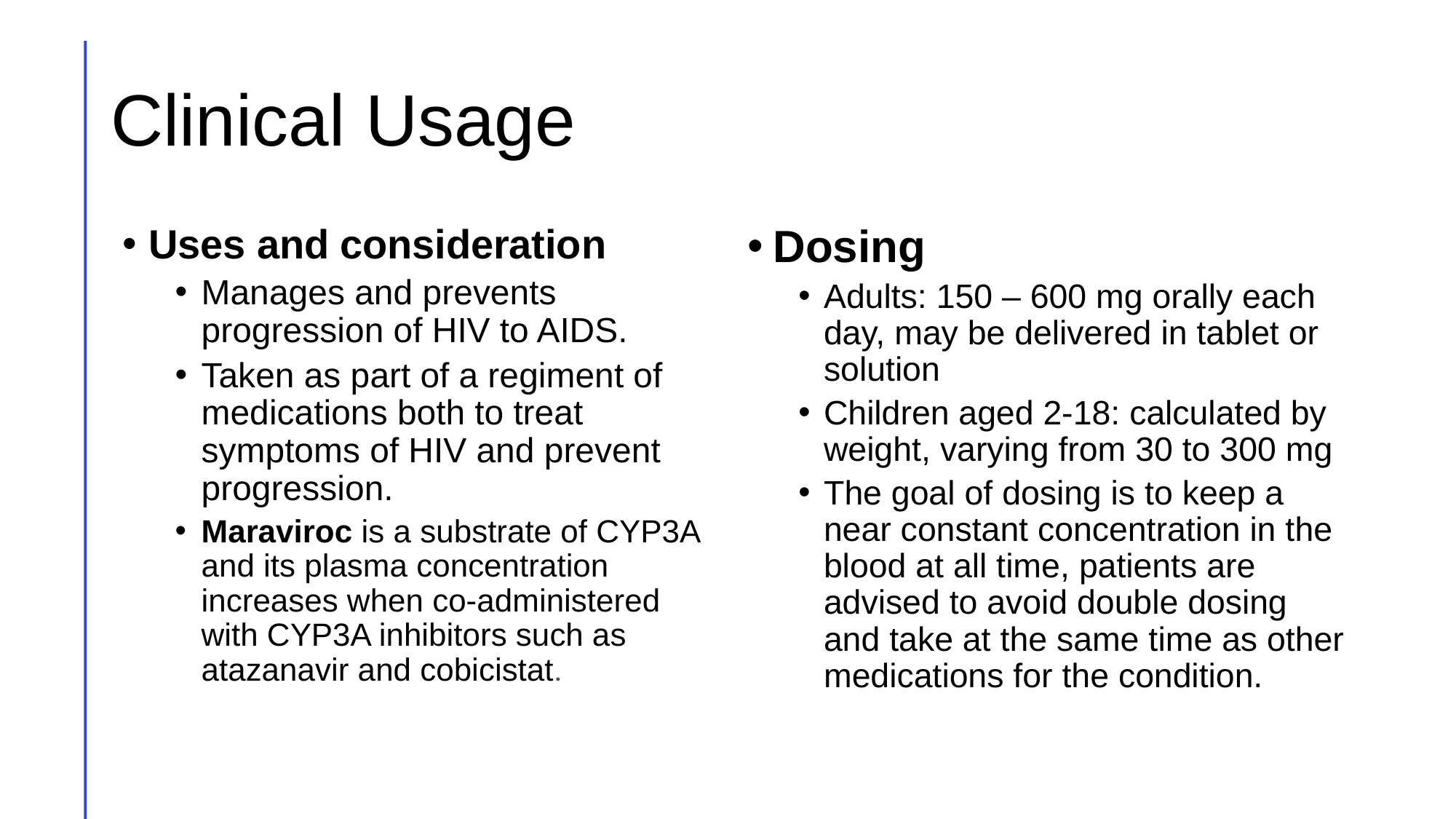

# Clinical Usage
Uses and consideration
Manages and prevents progression of HIV to AIDS.
Taken as part of a regiment of medications both to treat symptoms of HIV and prevent progression.
Maraviroc is a substrate of CYP3A and its plasma concentration increases when co-administered with CYP3A inhibitors such as atazanavir and cobicistat.

Dosing
Adults: 150 – 600 mg orally each day, may be delivered in tablet or solution
Children aged 2-18: calculated by weight, varying from 30 to 300 mg
The goal of dosing is to keep a near constant concentration in the blood at all time, patients are advised to avoid double dosing and take at the same time as other medications for the condition.